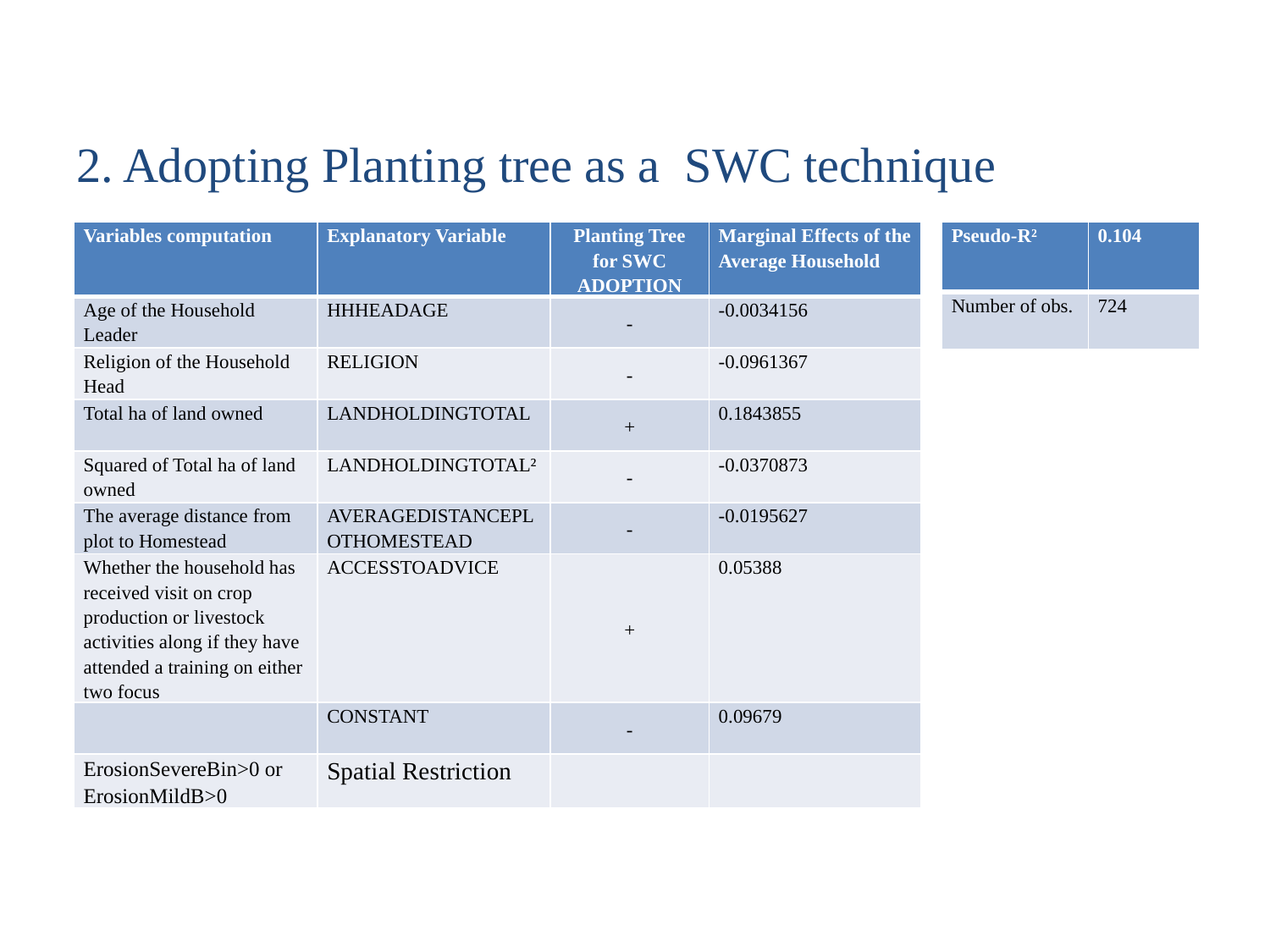

#
2. Adopting Planting tree as a  SWC technique

| Variables computation | Explanatory Variable | Planting Tree for SWC ADOPTION | Marginal Effects of the Average Household |
| --- | --- | --- | --- |
| Age of the Household Leader | HHHEADAGE | - | -0.0034156 |
| Religion of the Household Head | RELIGION | - | -0.0961367 |
| Total ha of land owned | LANDHOLDINGTOTAL | + | 0.1843855 |
| Squared of Total ha of land owned | LANDHOLDINGTOTAL² | - | -0.0370873 |
| The average distance from plot to Homestead | AVERAGEDISTANCEPLOTHOMESTEAD | - | -0.0195627 |
| Whether the household has received visit on crop production or livestock activities along if they have attended a training on either two focus | ACCESSTOADVICE | + | 0.05388 |
|  | CONSTANT | - | 0.09679 |
| ErosionSevereBin>0 or ErosionMildB>0 | Spatial Restriction |  |  |
| Pseudo-R² | 0.104 |
| --- | --- |
| Number of obs. | 724 |